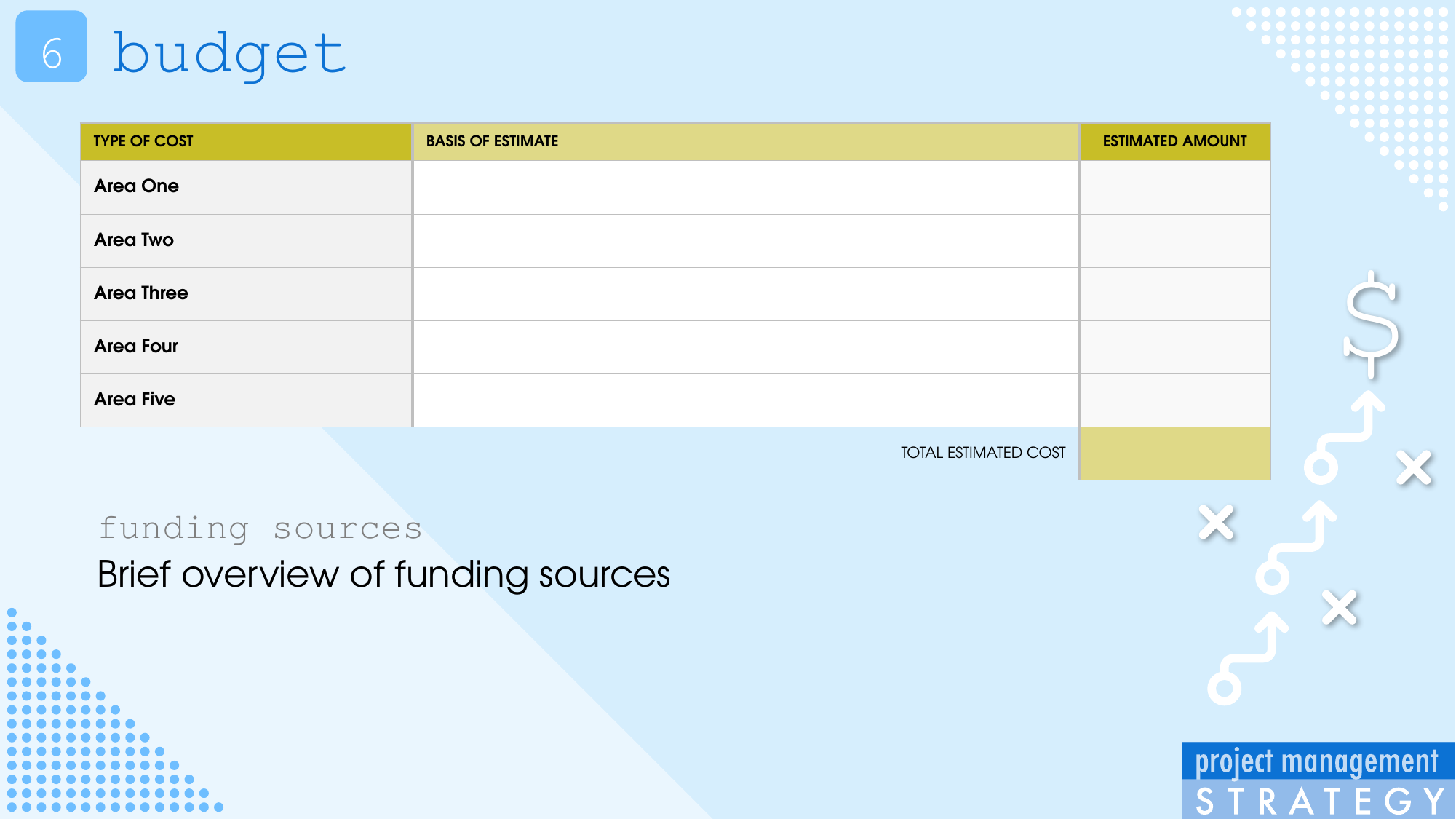

budget

6

| TYPE OF COST | BASIS OF ESTIMATE |  |  | ESTIMATED AMOUNT |
| --- | --- | --- | --- | --- |
| Area One |  |  |  |  |
| Area Two |  |  |  |  |
| Area Three |  |  |  |  |
| Area Four |  |  |  |  |
| Area Five |  |  |  |  |
|  |  |  | TOTAL ESTIMATED COST |  |
$

funding sources
Brief overview of funding sources